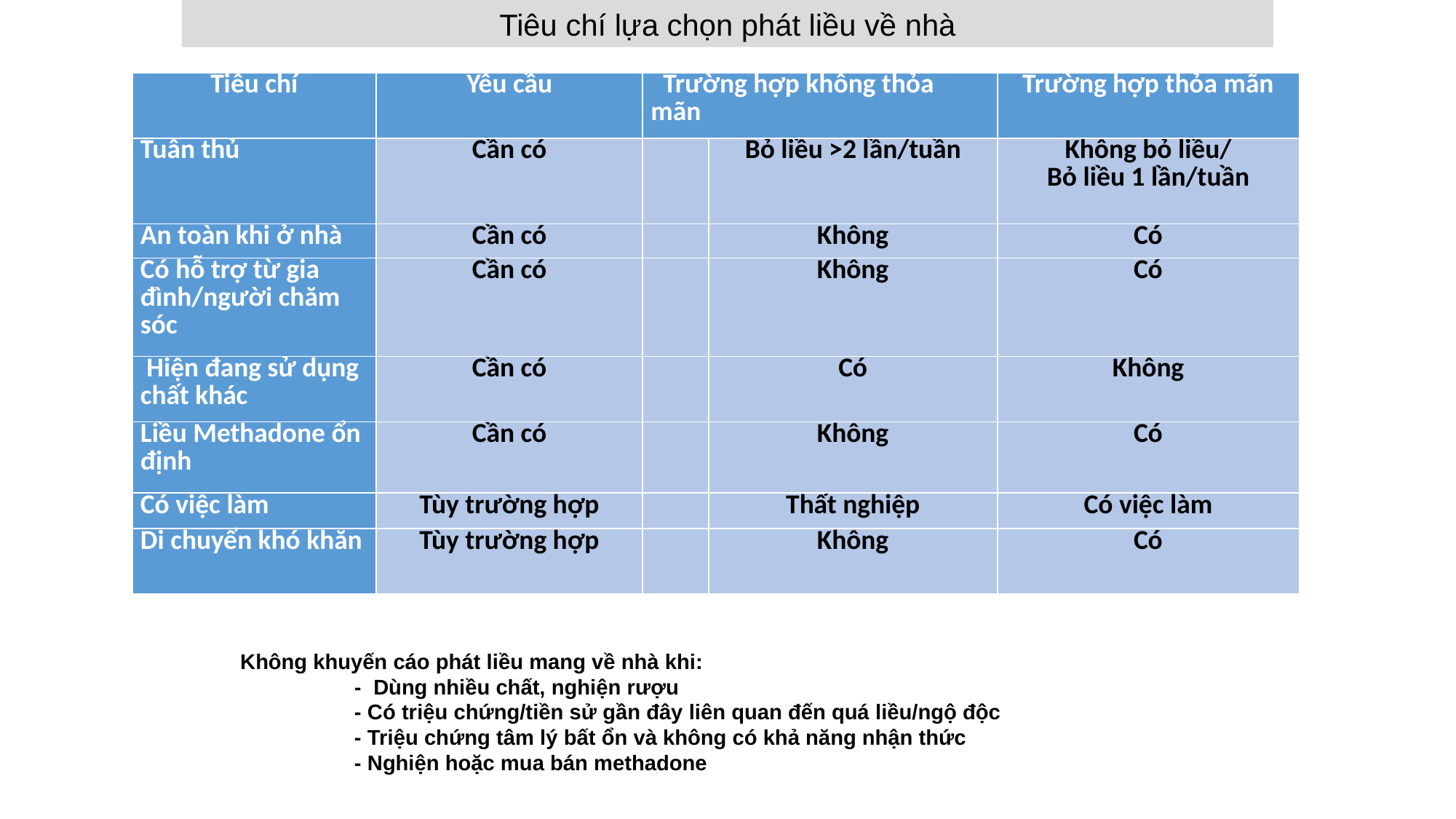

Tiêu chí lựa chọn phát liều về nhà
| Tiêu chí | Yêu cầu | Trường hợp không thỏa mãn |  | Trường hợp thỏa mãn |
| --- | --- | --- | --- | --- |
| Tuân thủ | Cần có |  | Bỏ liều >2 lần/tuần | Không bỏ liều/ Bỏ liều 1 lần/tuần |
| An toàn khi ở nhà | Cần có |  | Không | Có |
| Có hỗ trợ từ gia đình/người chăm sóc | Cần có |  | Không | Có |
| Hiện đang sử dụng chất khác | Cần có |  | Có | Không |
| Liều Methadone ổn định | Cần có |  | Không | Có |
| Có việc làm | Tùy trường hợp |  | Thất nghiệp | Có việc làm |
| Di chuyển khó khăn | Tùy trường hợp |  | Không | Có |
Không khuyến cáo phát liều mang về nhà khi:
                   -  Dùng nhiều chất, nghiện rượu
                   - Có triệu chứng/tiền sử gần đây liên quan đến quá liều/ngộ độc
                   - Triệu chứng tâm lý bất ổn và không có khả năng nhận thức
                   - Nghiện hoặc mua bán methadone